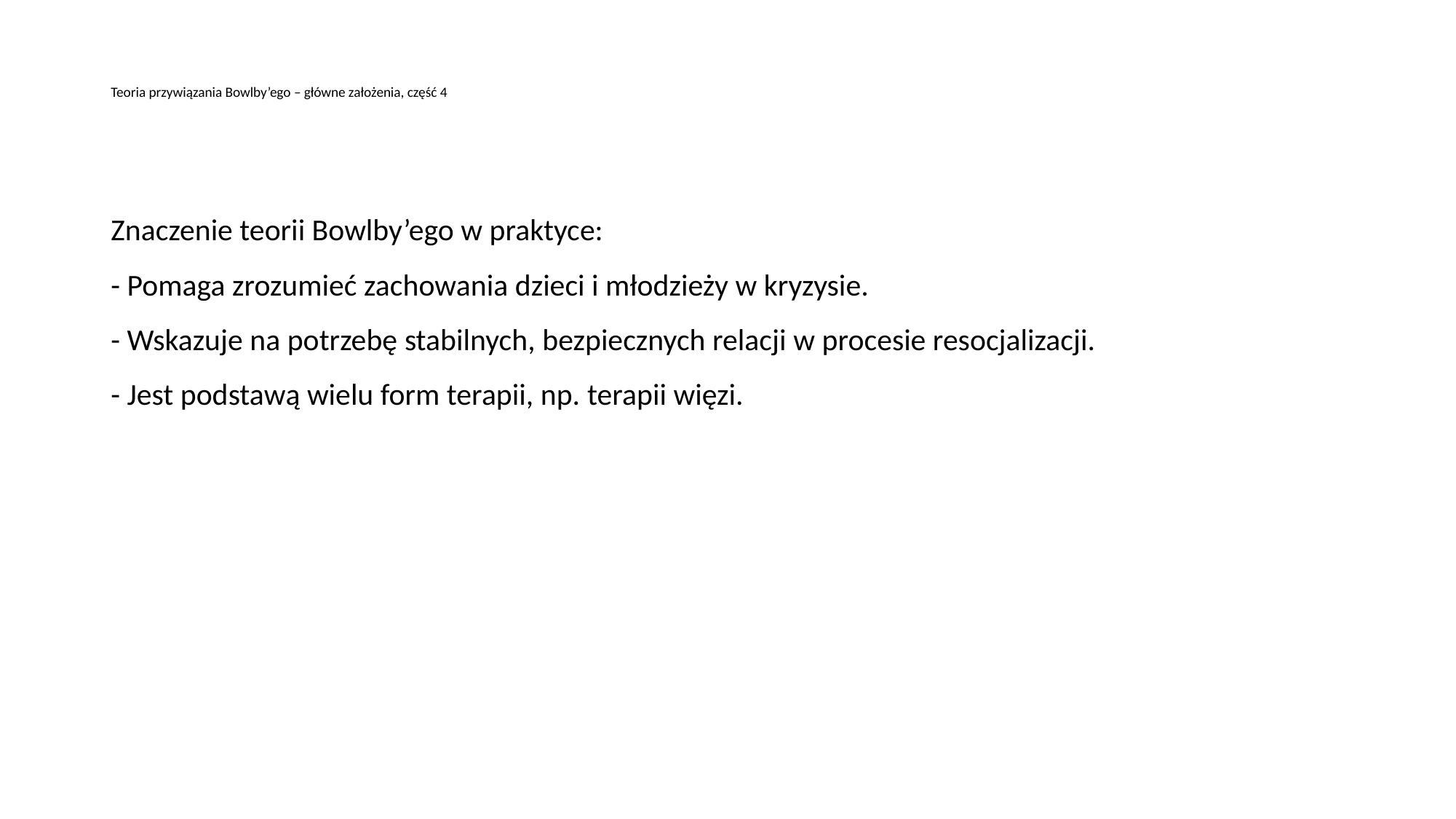

# Teoria przywiązania Bowlby’ego – główne założenia, część 4

Znaczenie teorii Bowlby’ego w praktyce:
- Pomaga zrozumieć zachowania dzieci i młodzieży w kryzysie.
- Wskazuje na potrzebę stabilnych, bezpiecznych relacji w procesie resocjalizacji.
- Jest podstawą wielu form terapii, np. terapii więzi.